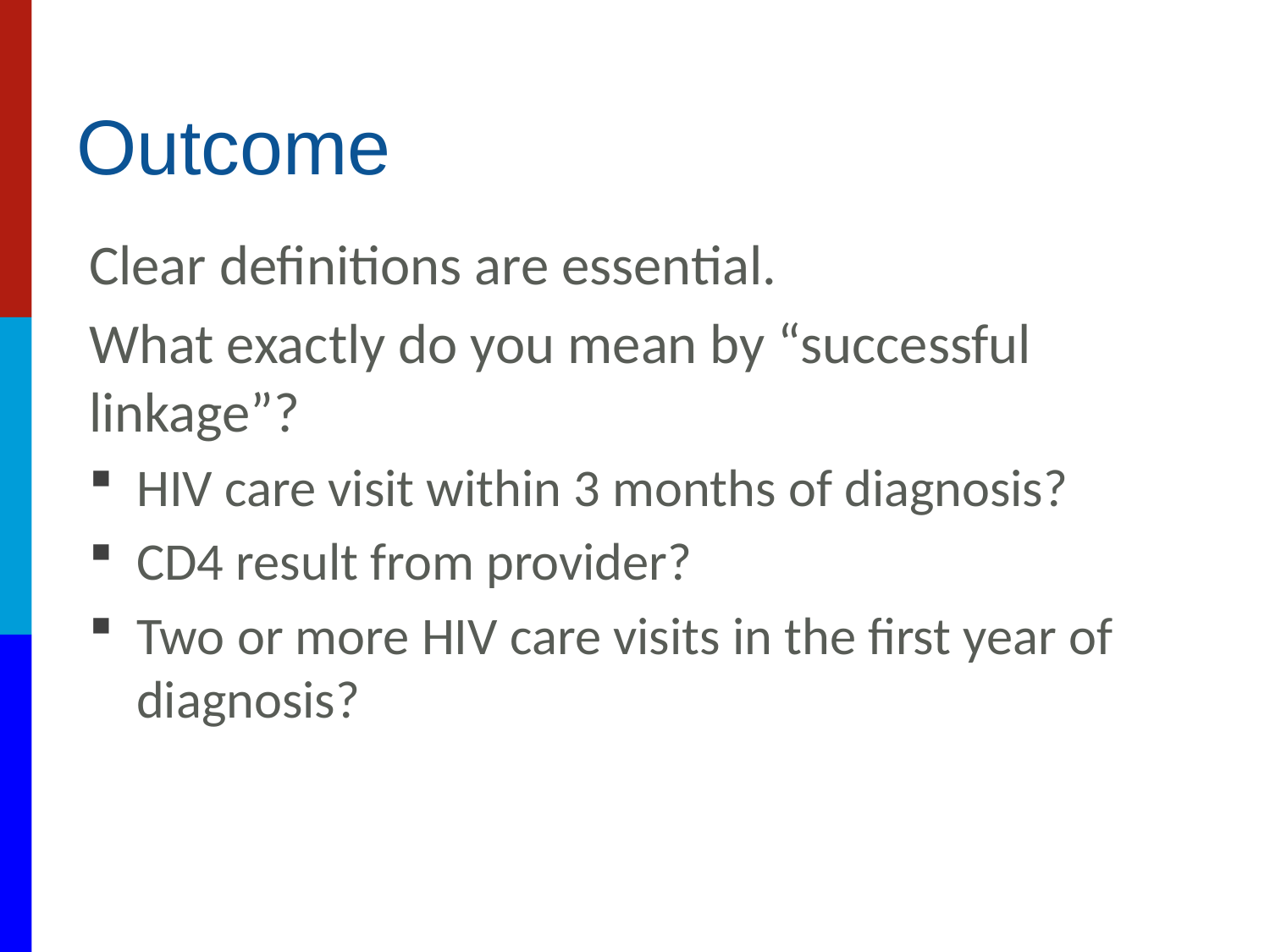

# Outcome
Clear definitions are essential.
What exactly do you mean by “successful linkage”?
HIV care visit within 3 months of diagnosis?
CD4 result from provider?
Two or more HIV care visits in the first year of diagnosis?